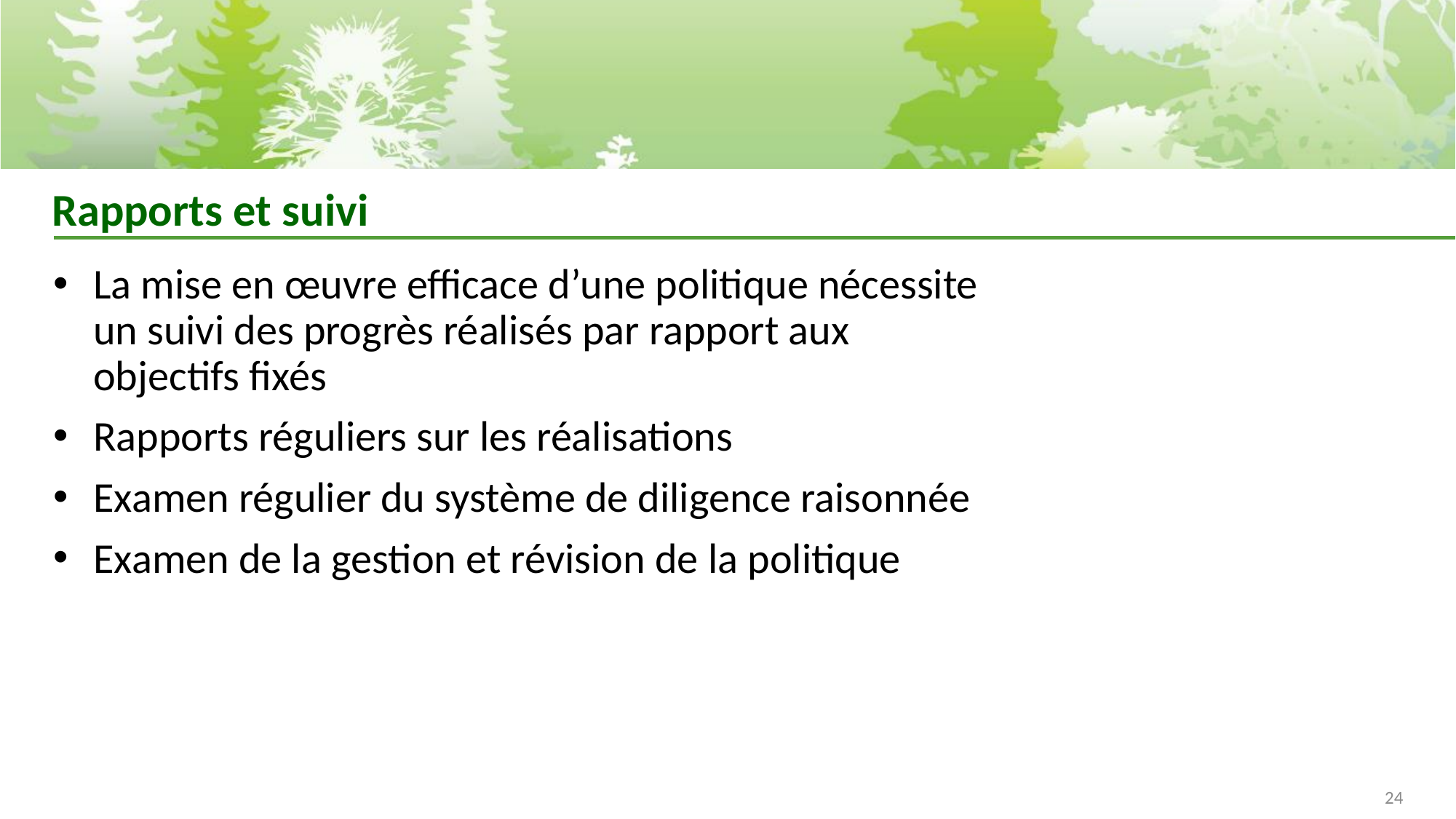

# Rapports et suivi
La mise en œuvre efficace d’une politique nécessite un suivi des progrès réalisés par rapport aux objectifs fixés
Rapports réguliers sur les réalisations
Examen régulier du système de diligence raisonnée
Examen de la gestion et révision de la politique
24